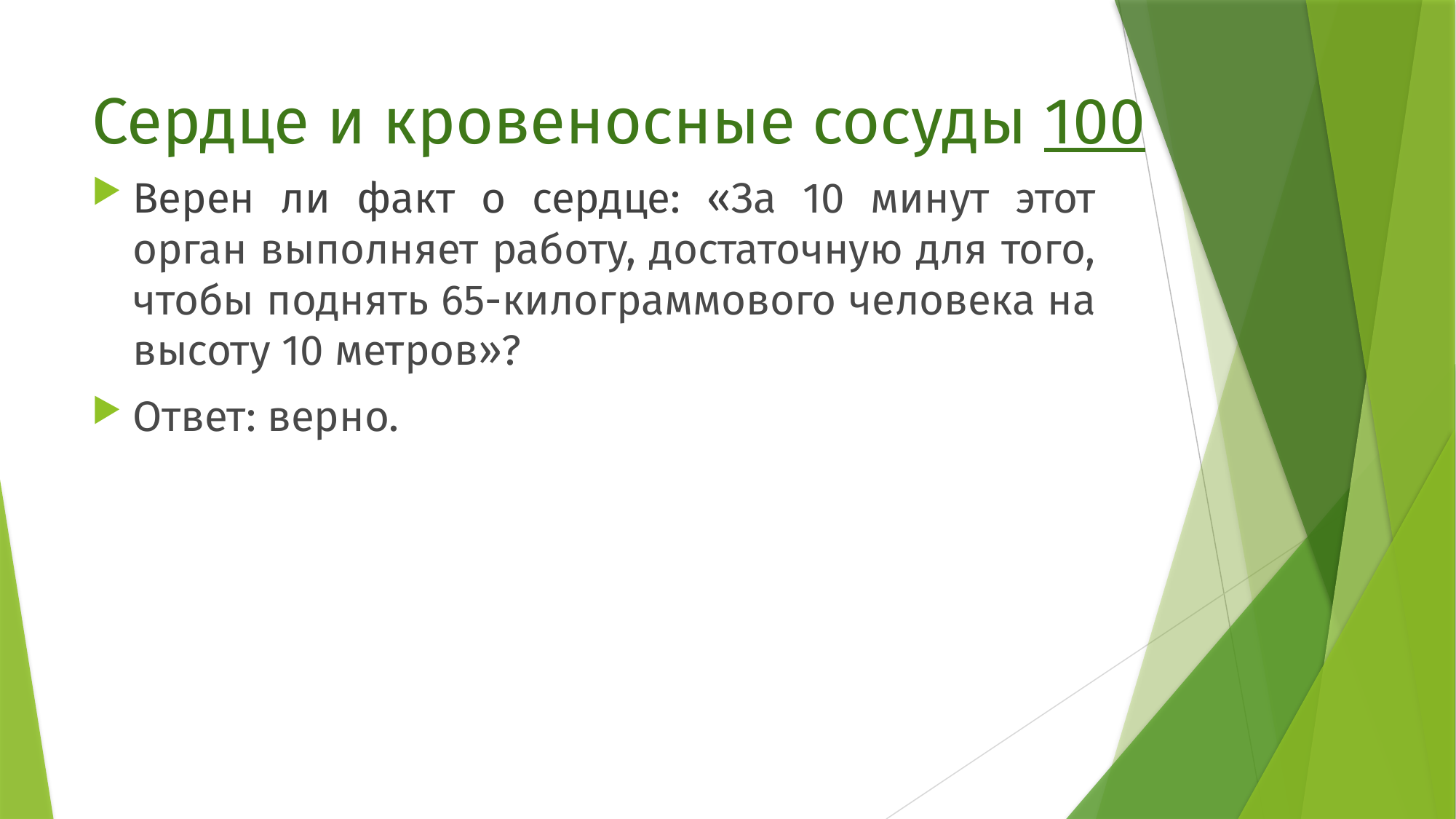

# Сердце и кровеносные сосуды 100
Верен ли факт о сердце: «За 10 минут этот орган выполняет работу, достаточную для того, чтобы поднять 65-килограммового человека на высоту 10 метров»?
Ответ: верно.